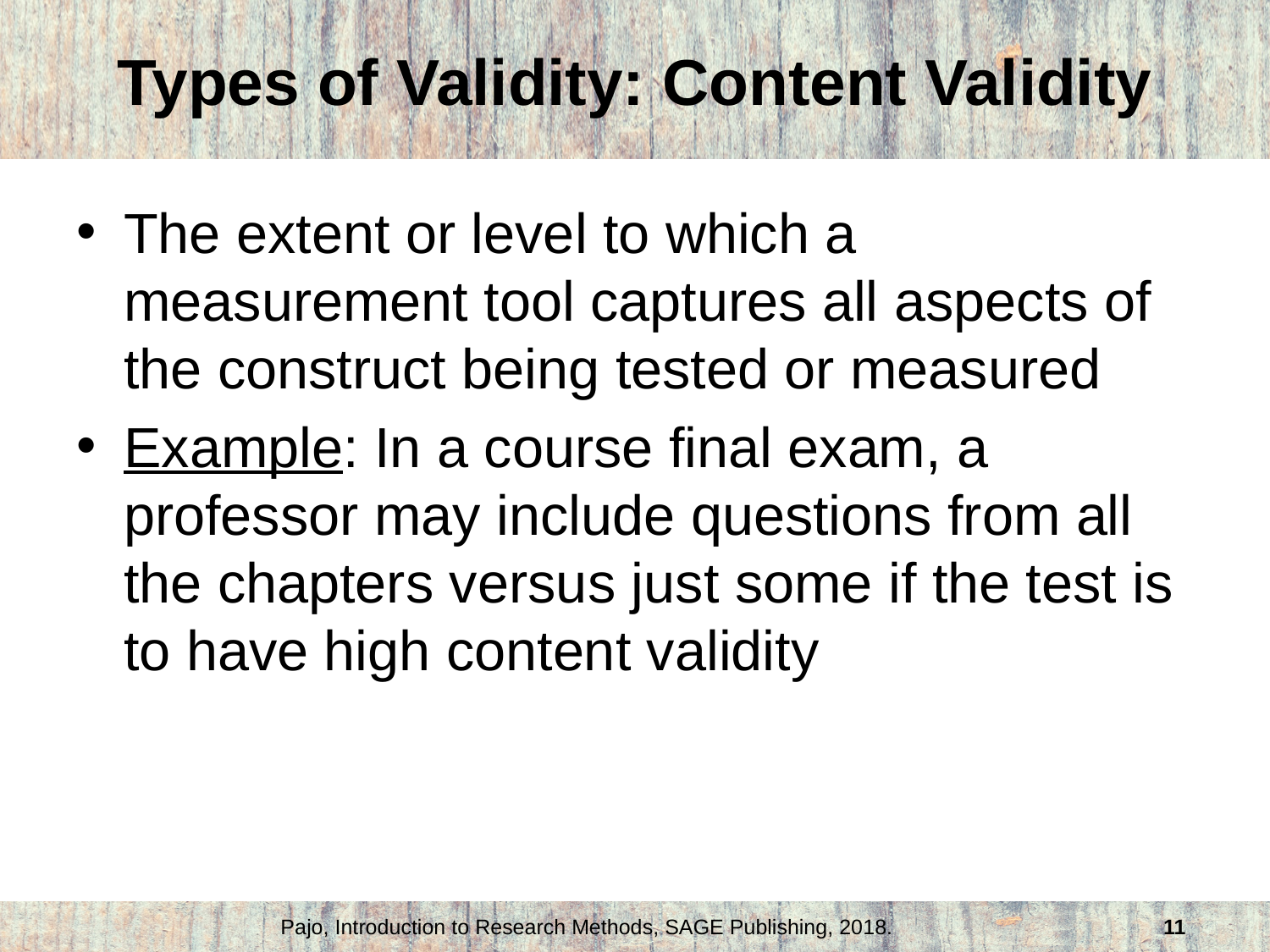

# Types of Validity: Content Validity
The extent or level to which a measurement tool captures all aspects of the construct being tested or measured
Example: In a course final exam, a professor may include questions from all the chapters versus just some if the test is to have high content validity

Pajo, Introduction to Research Methods, SAGE Publishing, 2018.
11